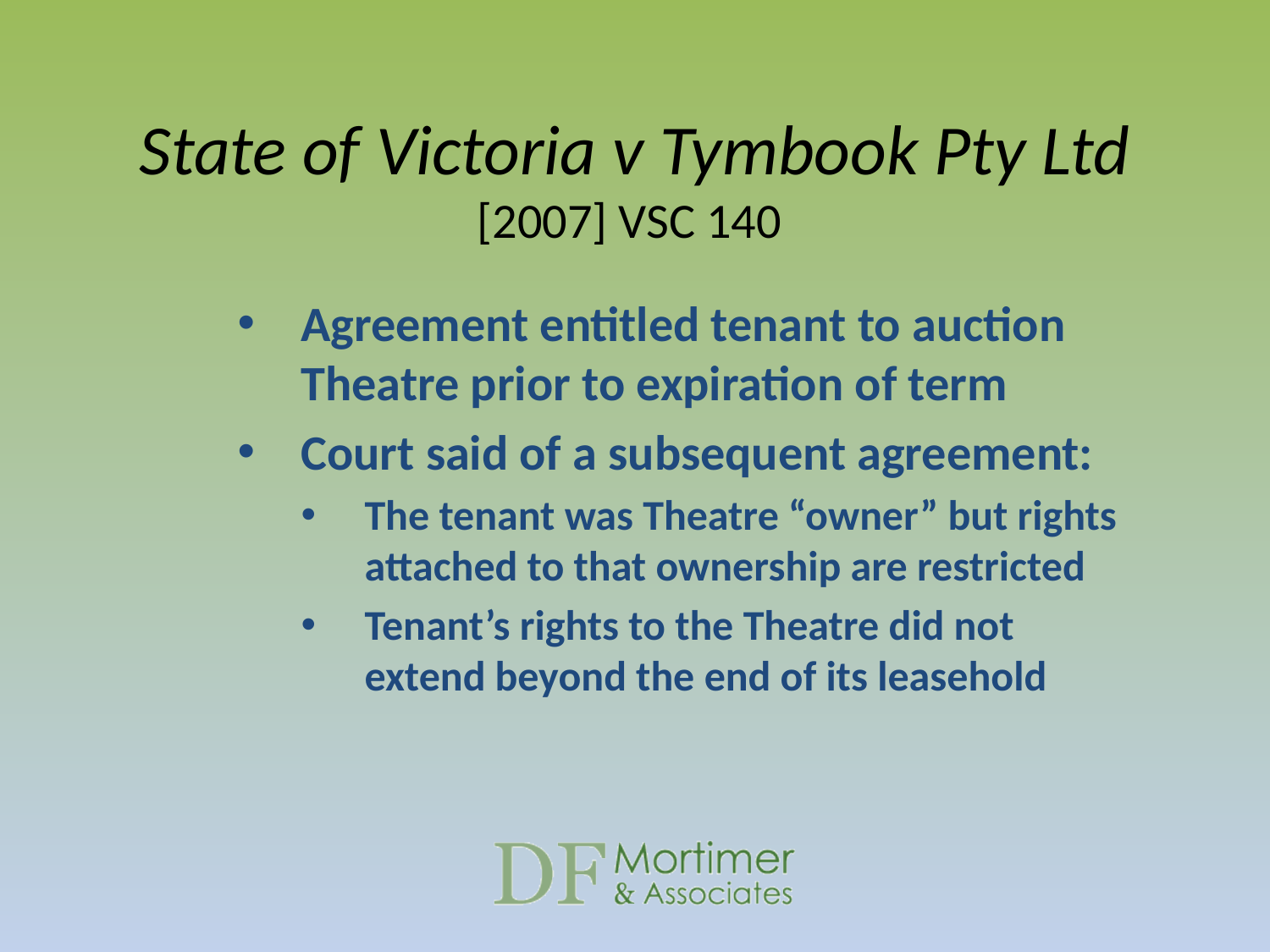

State of Victoria v Tymbook Pty Ltd [2007] VSC 140
Agreement entitled tenant to auction Theatre prior to expiration of term
Court said of a subsequent agreement:
The tenant was Theatre “owner” but rights attached to that ownership are restricted
Tenant’s rights to the Theatre did not extend beyond the end of its leasehold